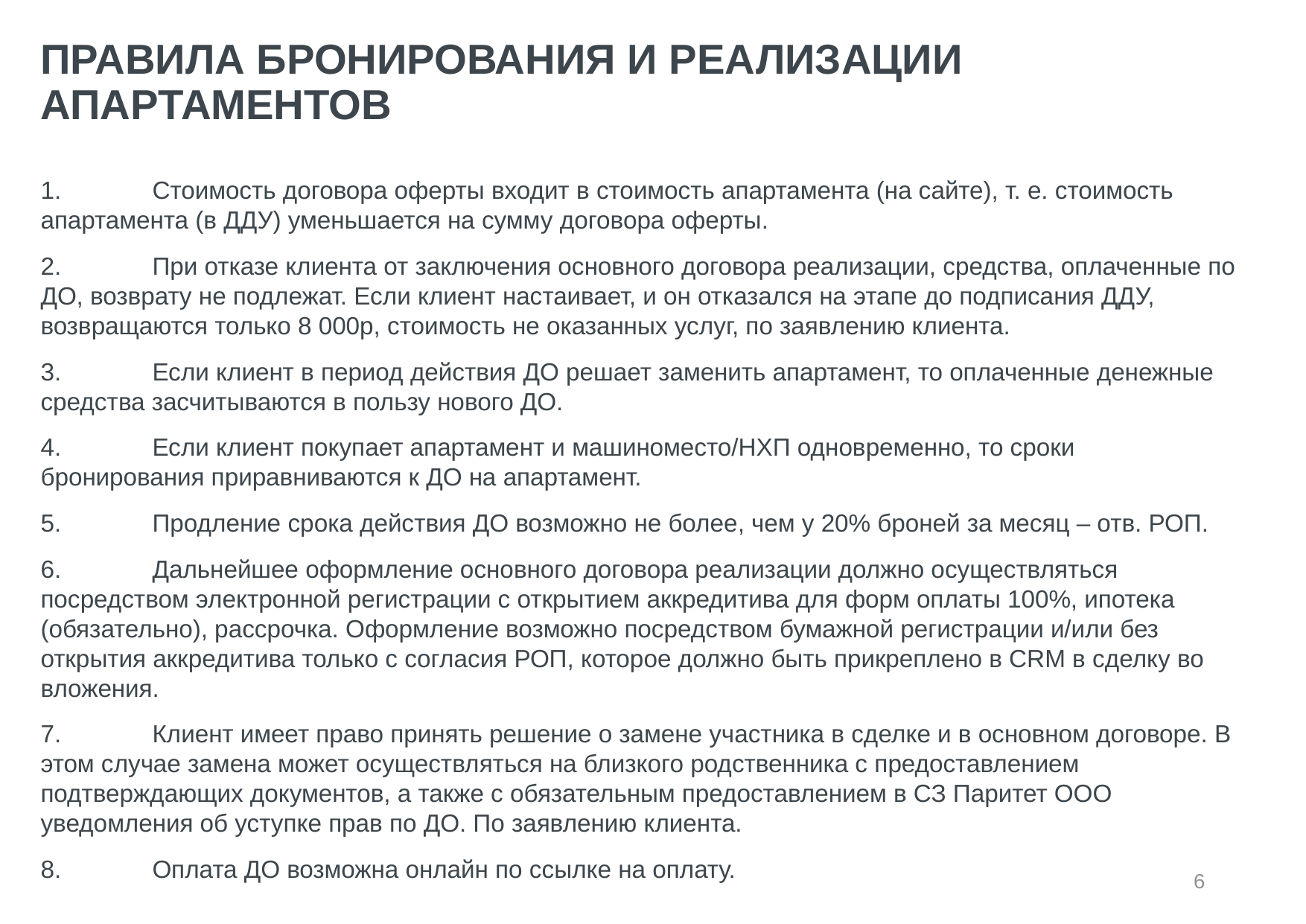

ПРАВИЛА БРОНИРОВАНИЯ И РЕАЛИЗАЦИИ АПАРТАМЕНТОВ
1.	Стоимость договора оферты входит в стоимость апартамента (на сайте), т. е. стоимость апартамента (в ДДУ) уменьшается на сумму договора оферты.
2.	При отказе клиента от заключения основного договора реализации, средства, оплаченные по ДО, возврату не подлежат. Если клиент настаивает, и он отказался на этапе до подписания ДДУ, возвращаются только 8 000р, стоимость не оказанных услуг, по заявлению клиента.
3.	Если клиент в период действия ДО решает заменить апартамент, то оплаченные денежные средства засчитываются в пользу нового ДО.
4.	Если клиент покупает апартамент и машиноместо/НХП одновременно, то сроки бронирования приравниваются к ДО на апартамент.
5.	Продление срока действия ДО возможно не более, чем у 20% броней за месяц – отв. РОП.
6.	Дальнейшее оформление основного договора реализации должно осуществляться посредством электронной регистрации с открытием аккредитива для форм оплаты 100%, ипотека (обязательно), рассрочка. Оформление возможно посредством бумажной регистрации и/или без открытия аккредитива только с согласия РОП, которое должно быть прикреплено в CRM в сделку во вложения.
7.	Клиент имеет право принять решение о замене участника в сделке и в основном договоре. В этом случае замена может осуществляться на близкого родственника с предоставлением подтверждающих документов, а также с обязательным предоставлением в СЗ Паритет ООО уведомления об уступке прав по ДО. По заявлению клиента.
8.	Оплата ДО возможна онлайн по ссылке на оплату.
6